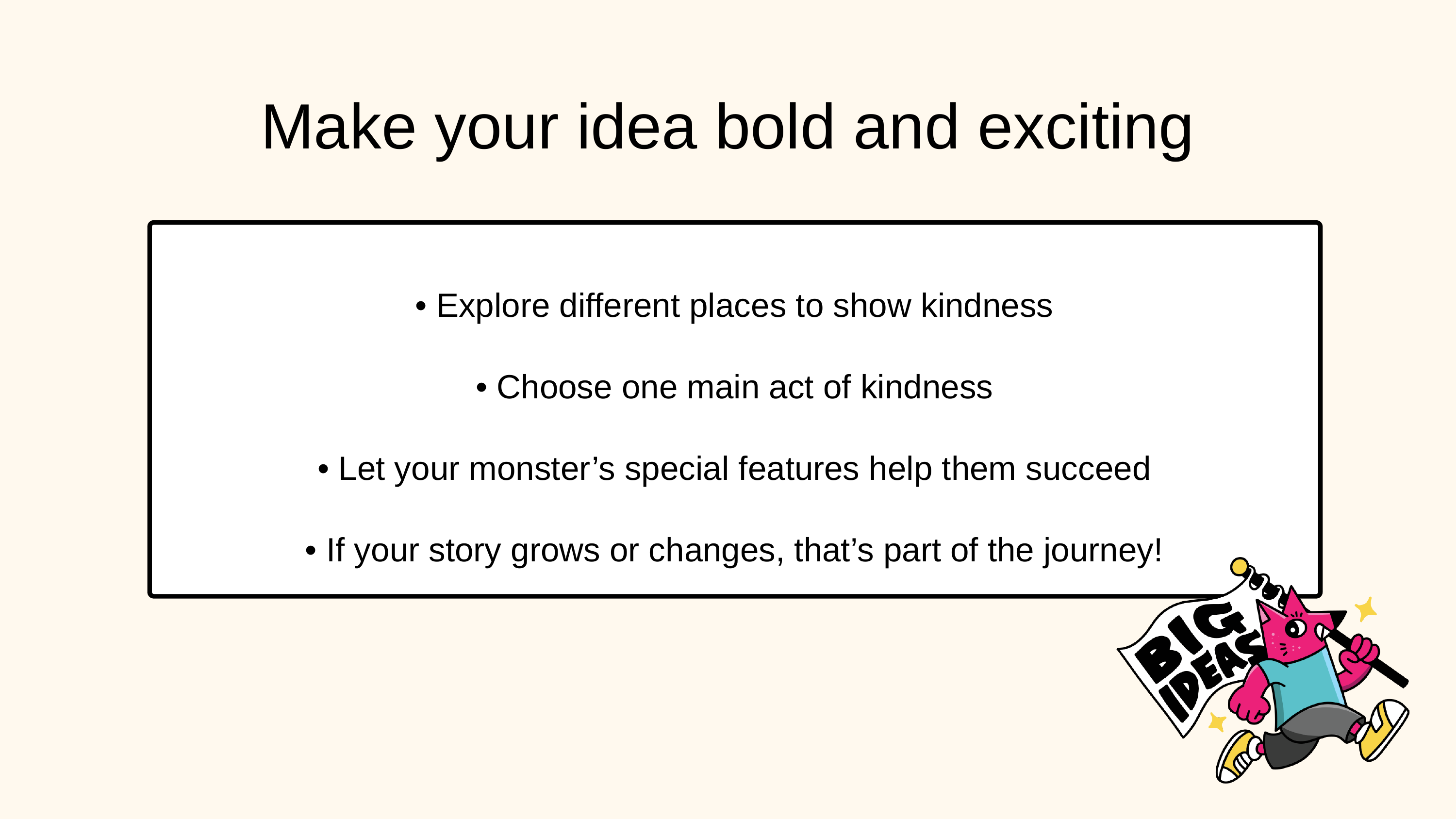

Make your idea bold and exciting

• Explore different places to show kindness
• Choose one main act of kindness
• Let your monster’s special features help them succeed
• If your story grows or changes, that’s part of the journey!